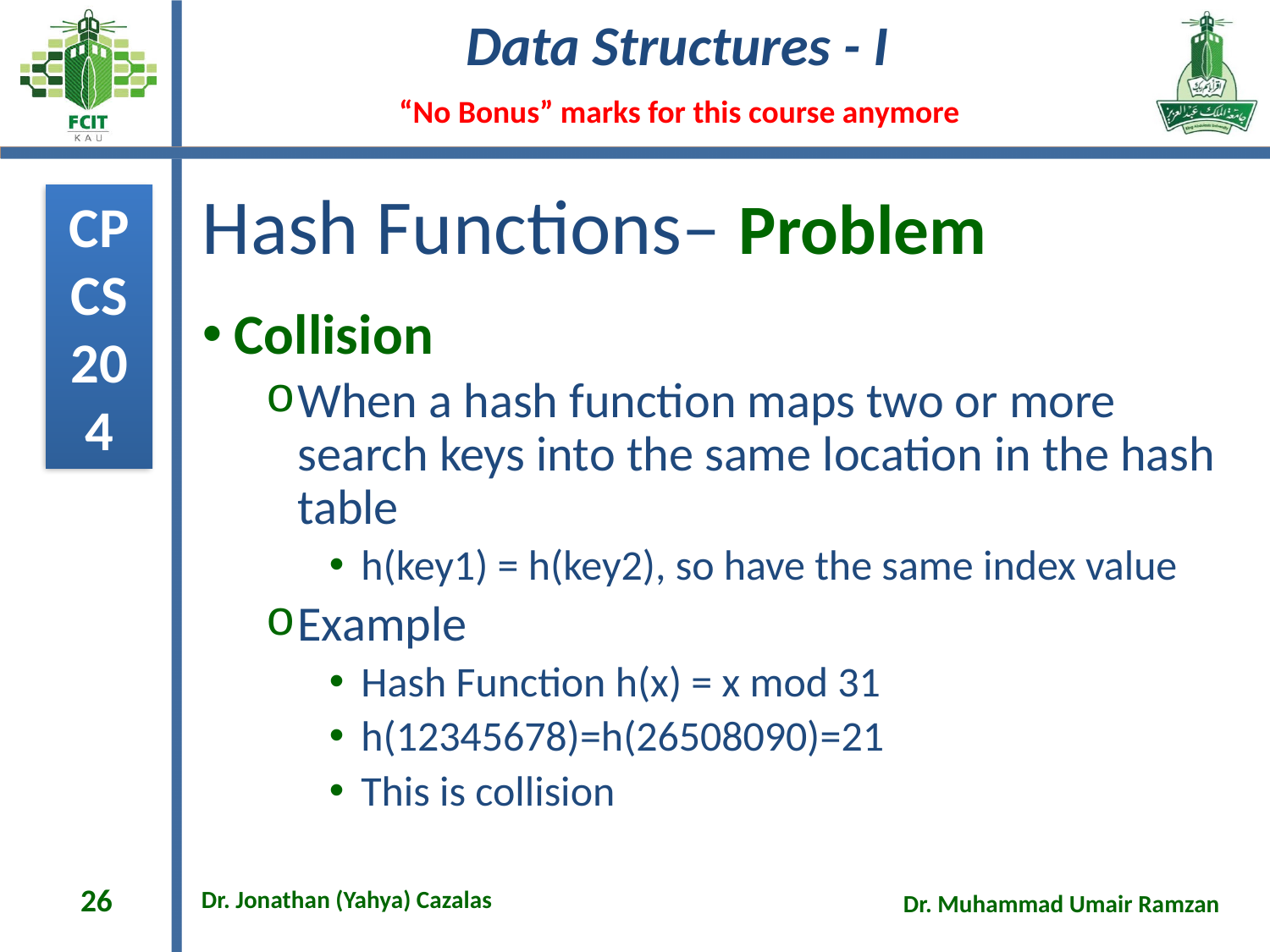

# Hash Functions– Problem
Collision
When a hash function maps two or more search keys into the same location in the hash table
h(key1) = h(key2), so have the same index value
Example
Hash Function h(x) = x mod 31
h(12345678)=h(26508090)=21
This is collision
26